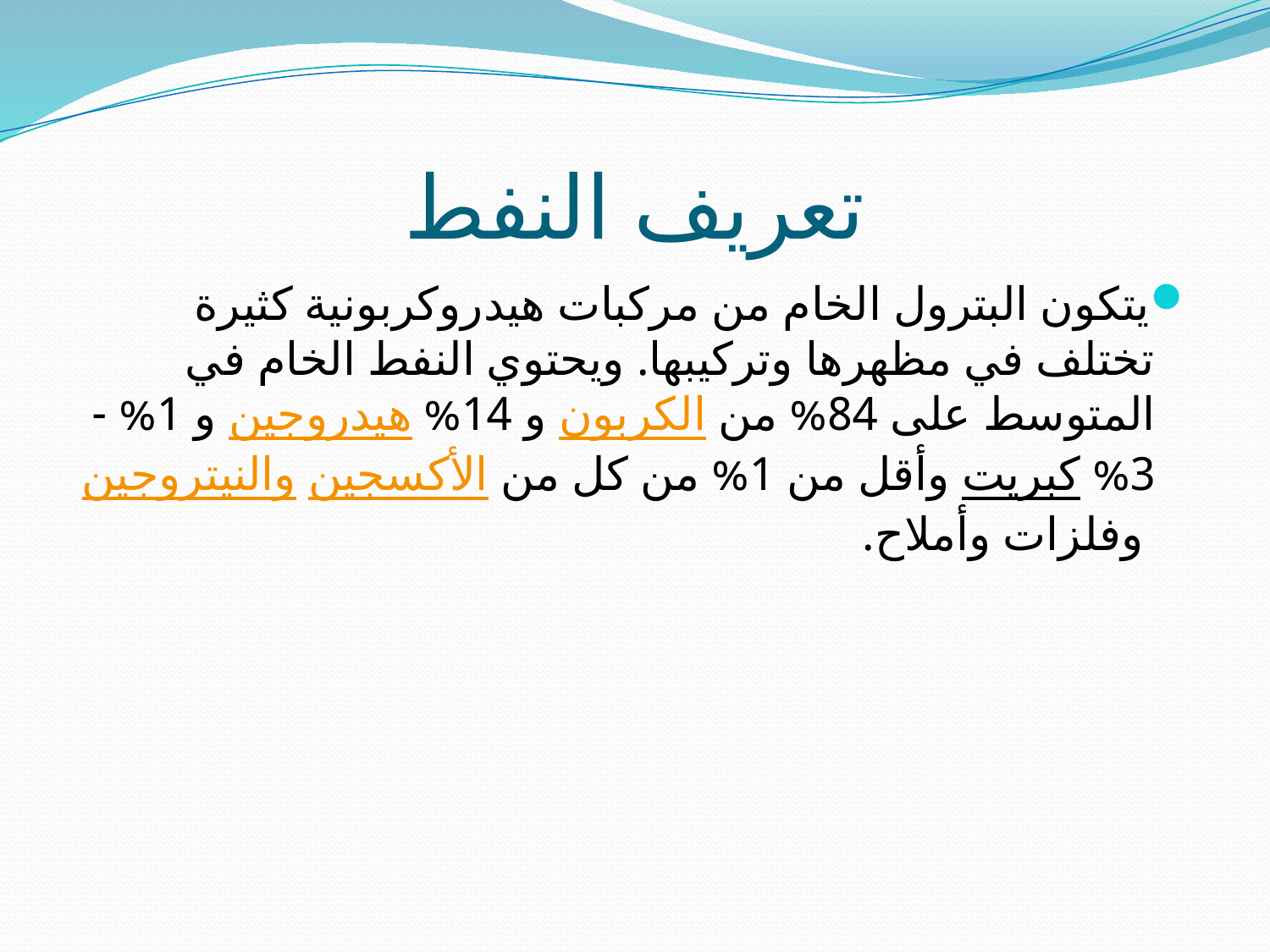

# تعريف النفط
يتكون البترول الخام من مركبات هيدروكربونية كثيرة تختلف في مظهرها وتركيبها. ويحتوي النفط الخام في المتوسط على 84% من الكربون و 14% هيدروجين و 1% - 3% كبريت وأقل من 1% من كل من الأكسجين والنيتروجين وفلزات وأملاح.